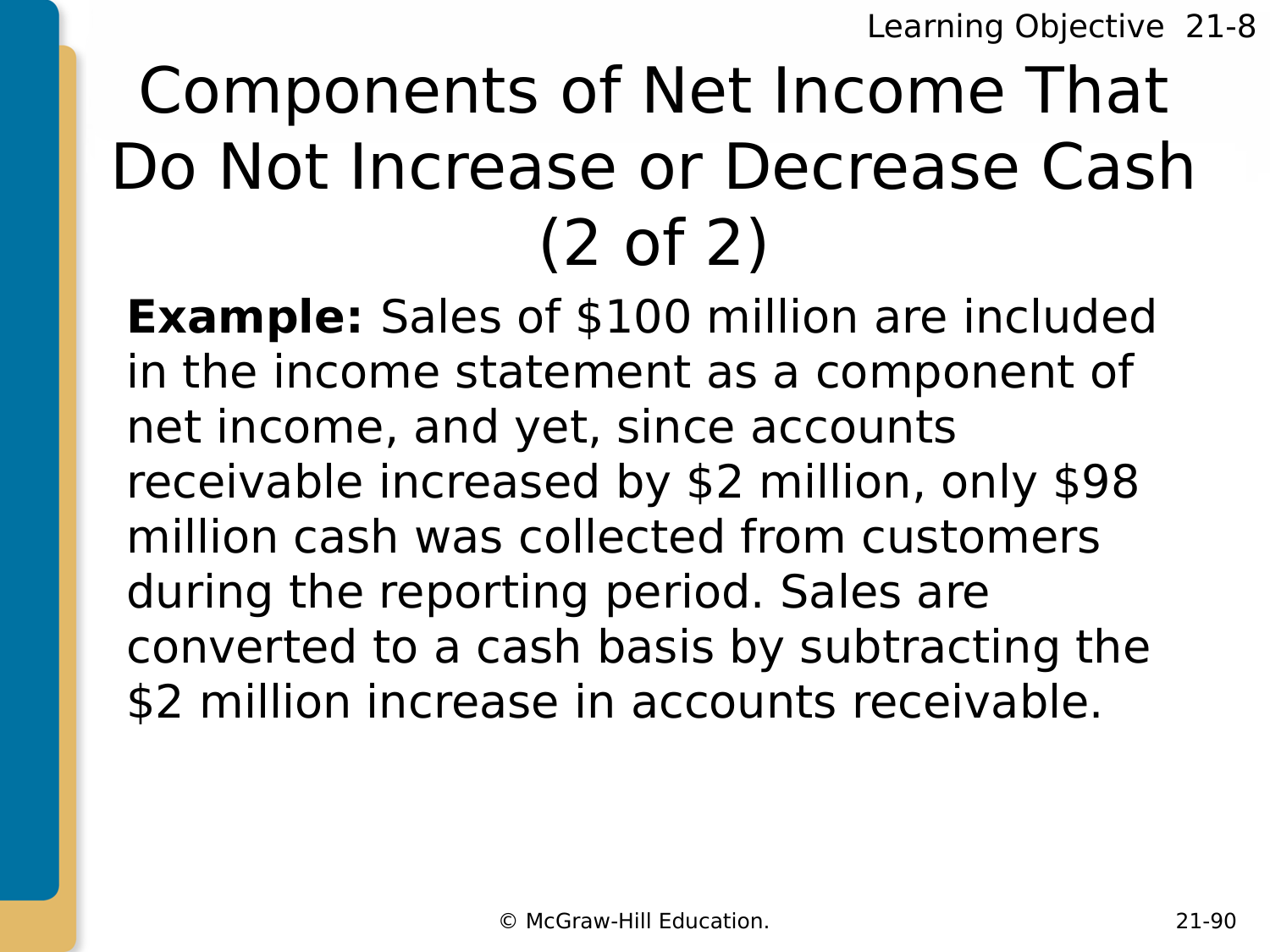

Learning Objective  21-8
# Components of Net Income That Do Not Increase or Decrease Cash (2 of 2)
Example: Sales of $100 million are included in the income statement as a component of net income, and yet, since accounts receivable increased by $2 million, only $98 million cash was collected from customers during the reporting period. Sales are converted to a cash basis by subtracting the $2 million increase in accounts receivable.